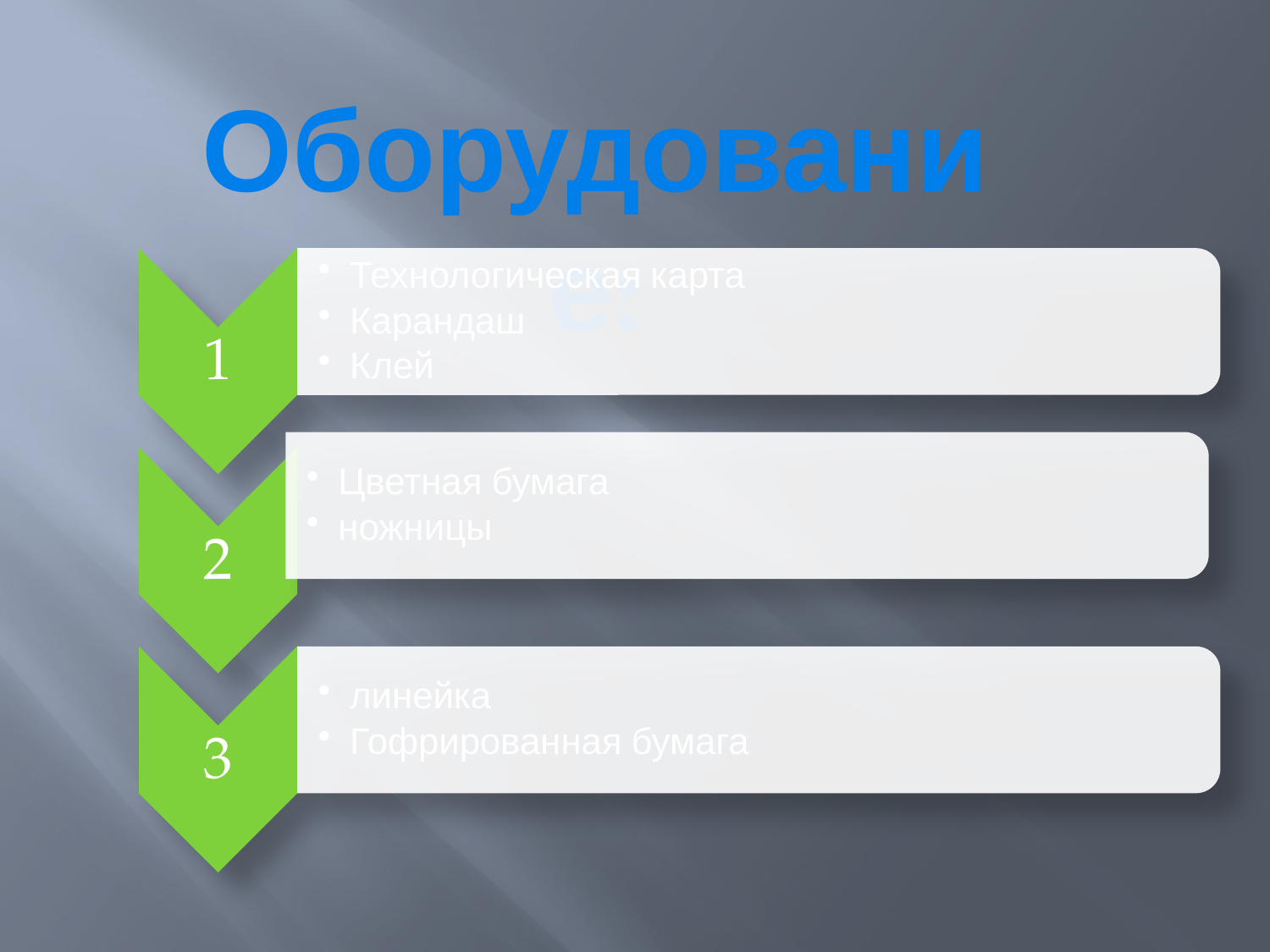

Оборудование:
1
Технологическая карта
Карандаш
Клей
2
Цветная бумага
ножницы
3
линейка
Гофрированная бумага